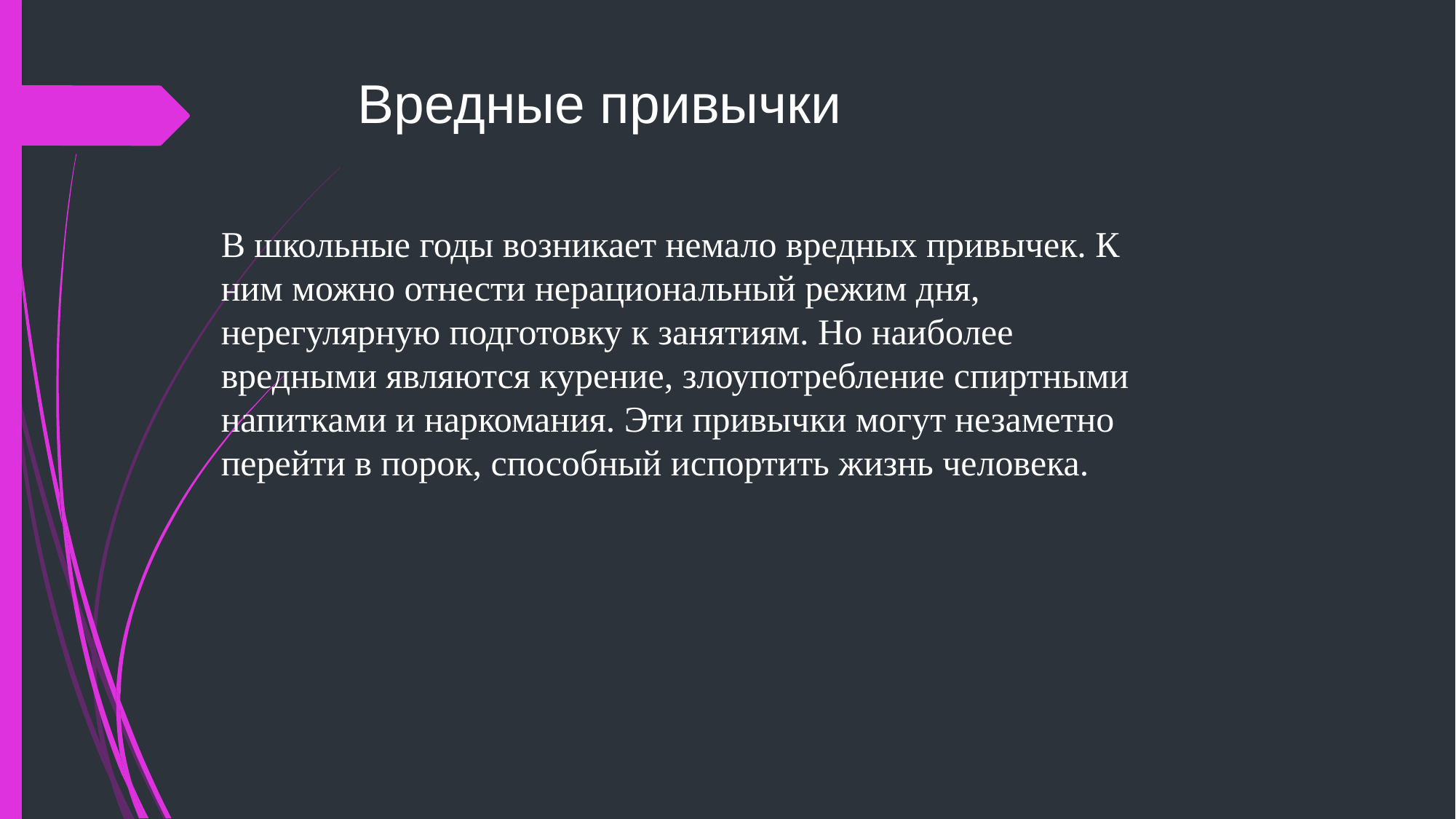

# Вредные привычки

В школьные годы возникает немало вредных привычек. К ним можно отнести нерациональный режим дня, нерегулярную подготовку к занятиям. Но наиболее вредными являются курение, злоупотребление спиртными напитками и наркомания. Эти привычки могут незаметно перейти в порок, способный испортить жизнь человека.